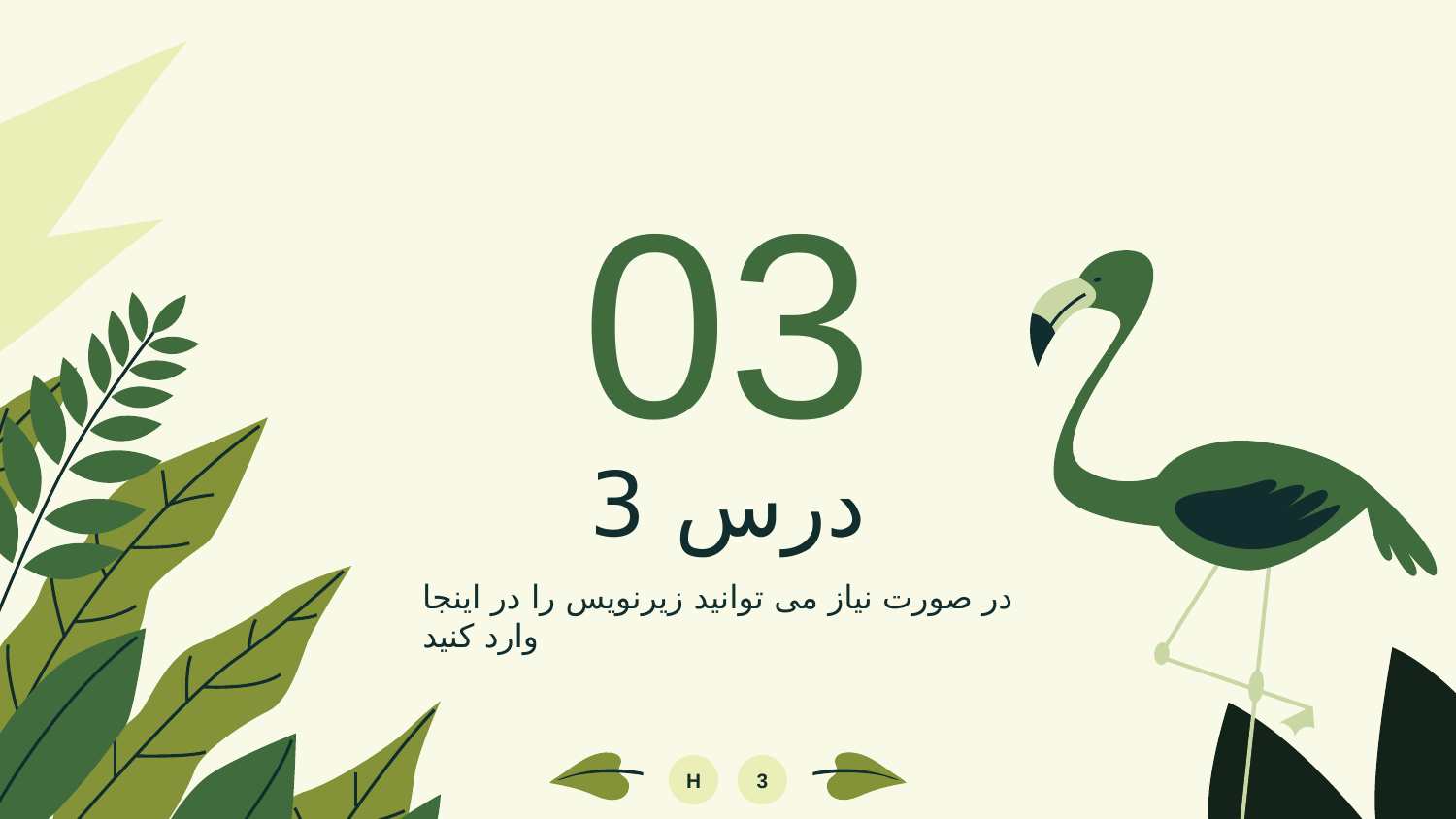

03
# درس 3
در صورت نیاز می توانید زیرنویس را در اینجا وارد کنید

H
3